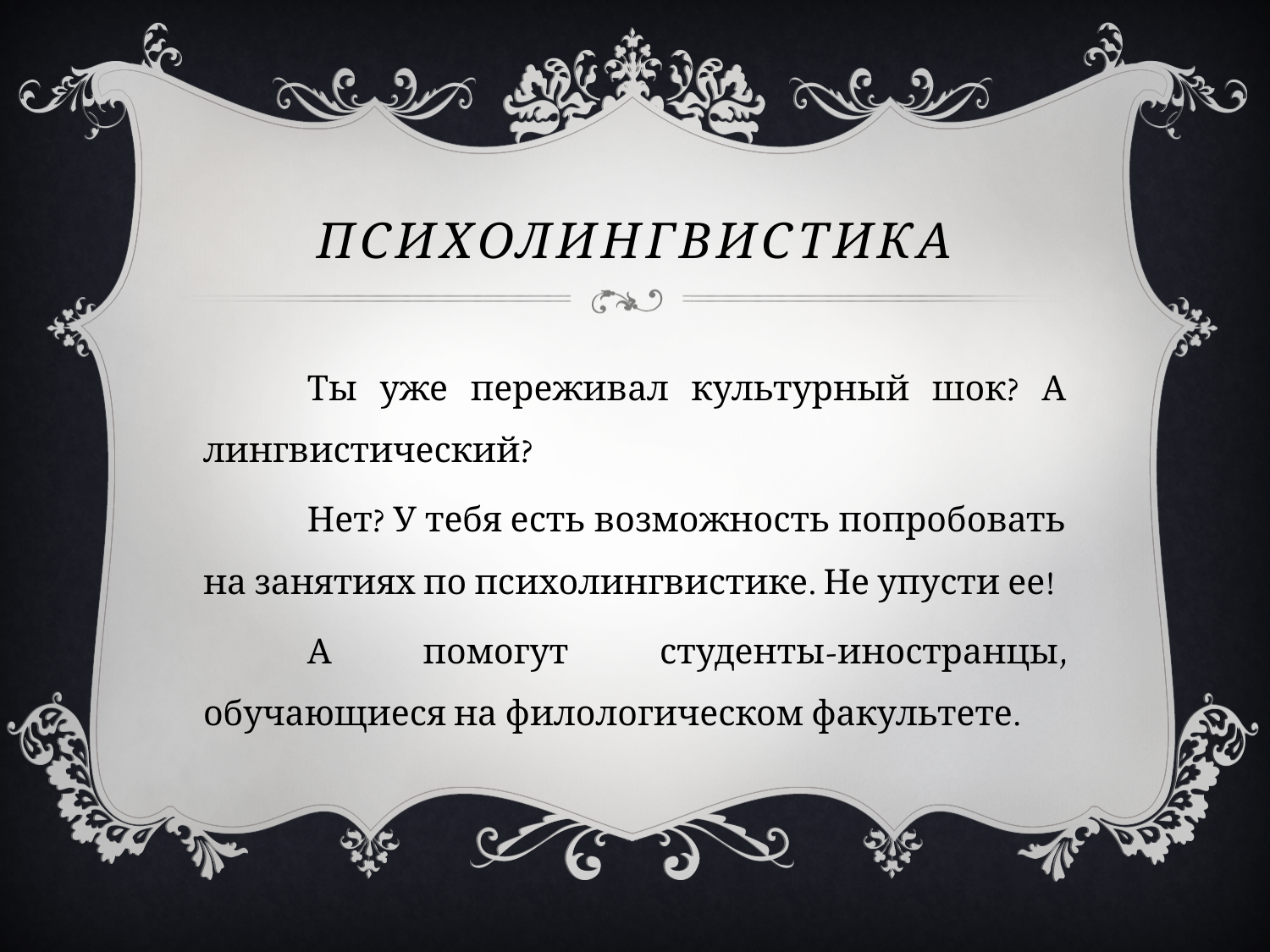

# Психолингвистика
	Ты уже переживал культурный шок? А лингвистический?
	Нет? У тебя есть возможность попробовать на занятиях по психолингвистике. Не упусти ее!
	А помогут студенты-иностранцы, обучающиеся на филологическом факультете.